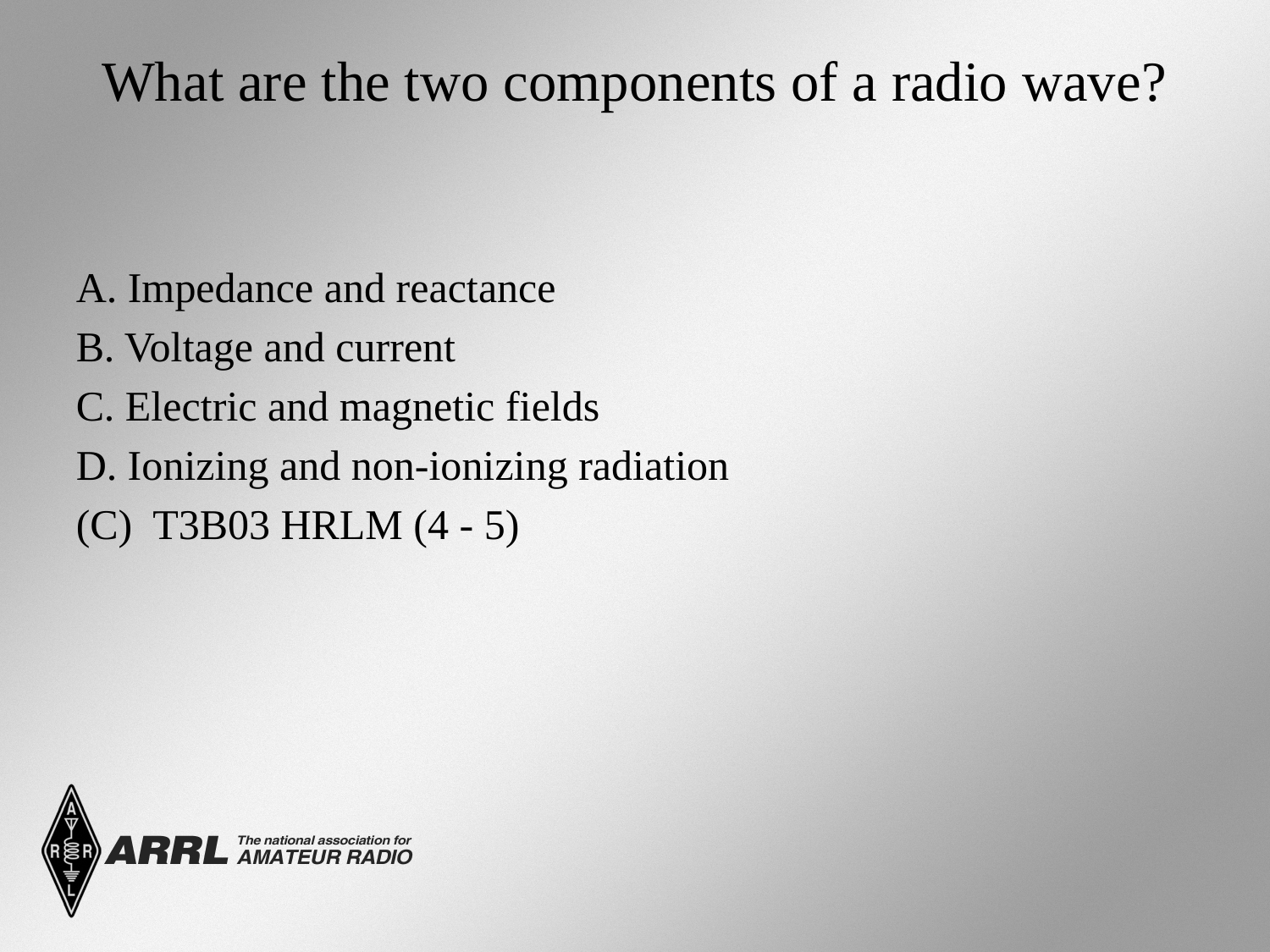

# What are the two components of a radio wave?
A. Impedance and reactance
B. Voltage and current
C. Electric and magnetic fields
D. Ionizing and non-ionizing radiation
(C)  T3B03 HRLM (4 - 5)